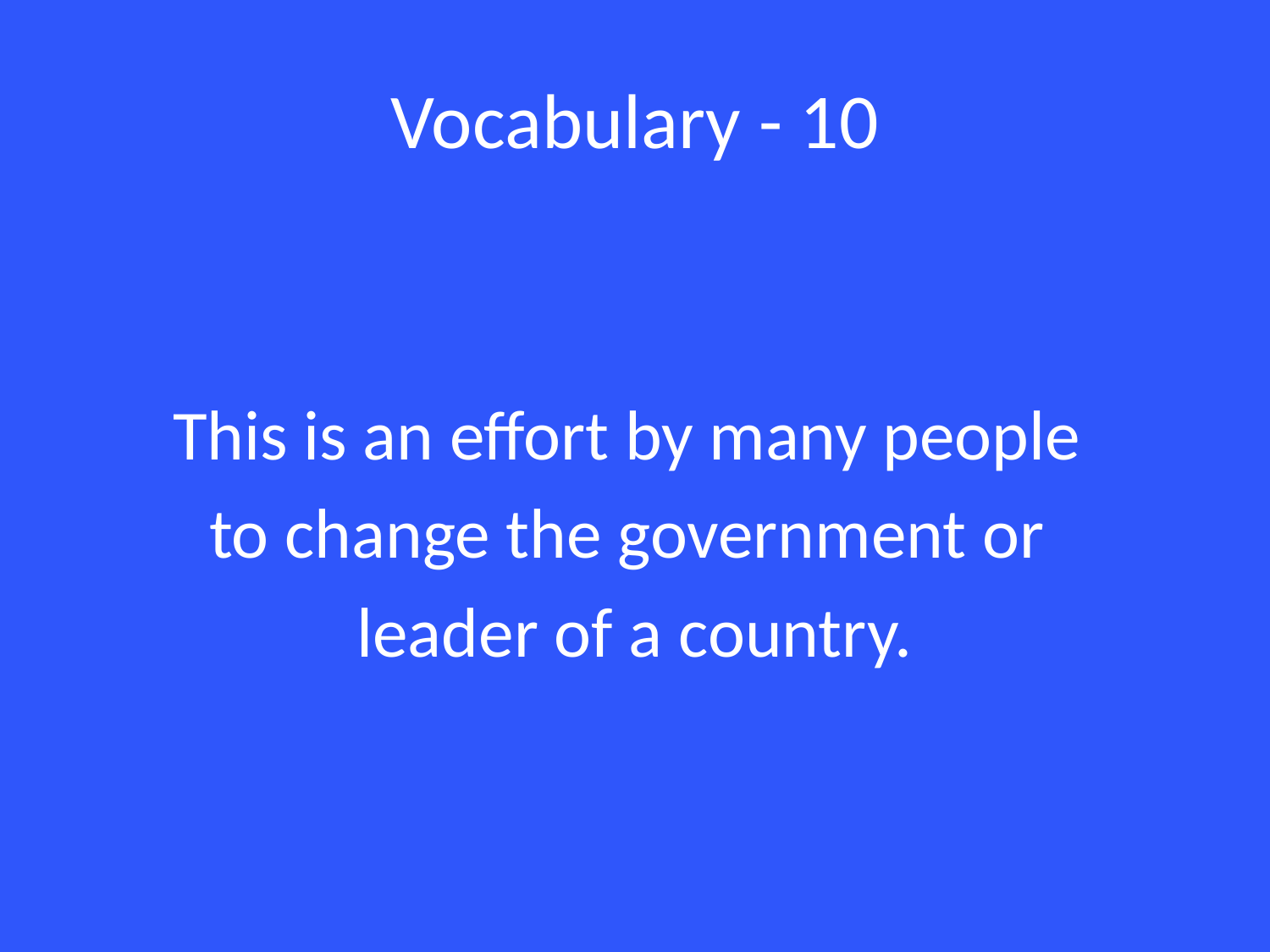

# Vocabulary - 10

This is an effort by many people
to change the government or
leader of a country.